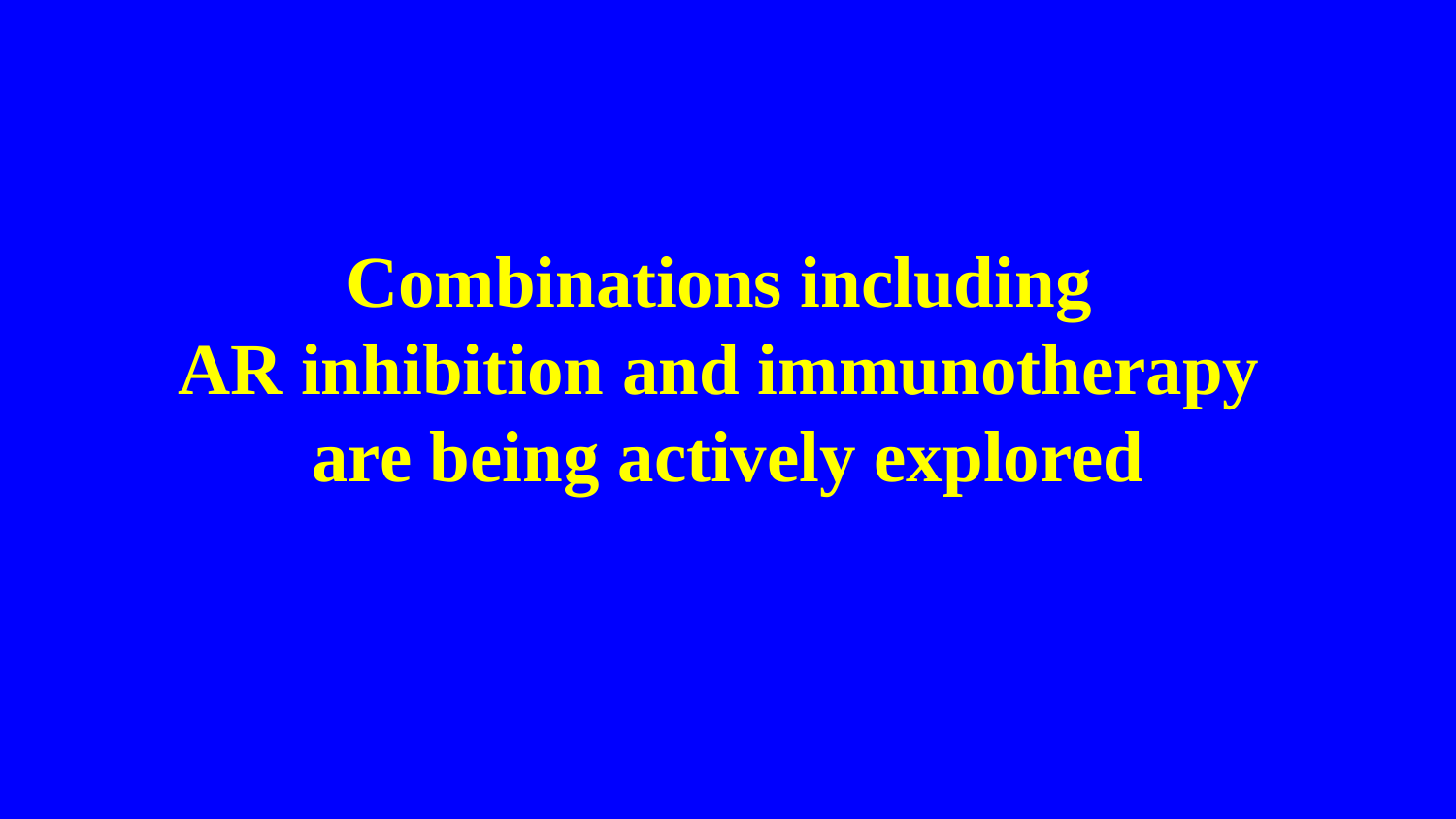

# Combinations including AR inhibition and immunotherapy are being actively explored